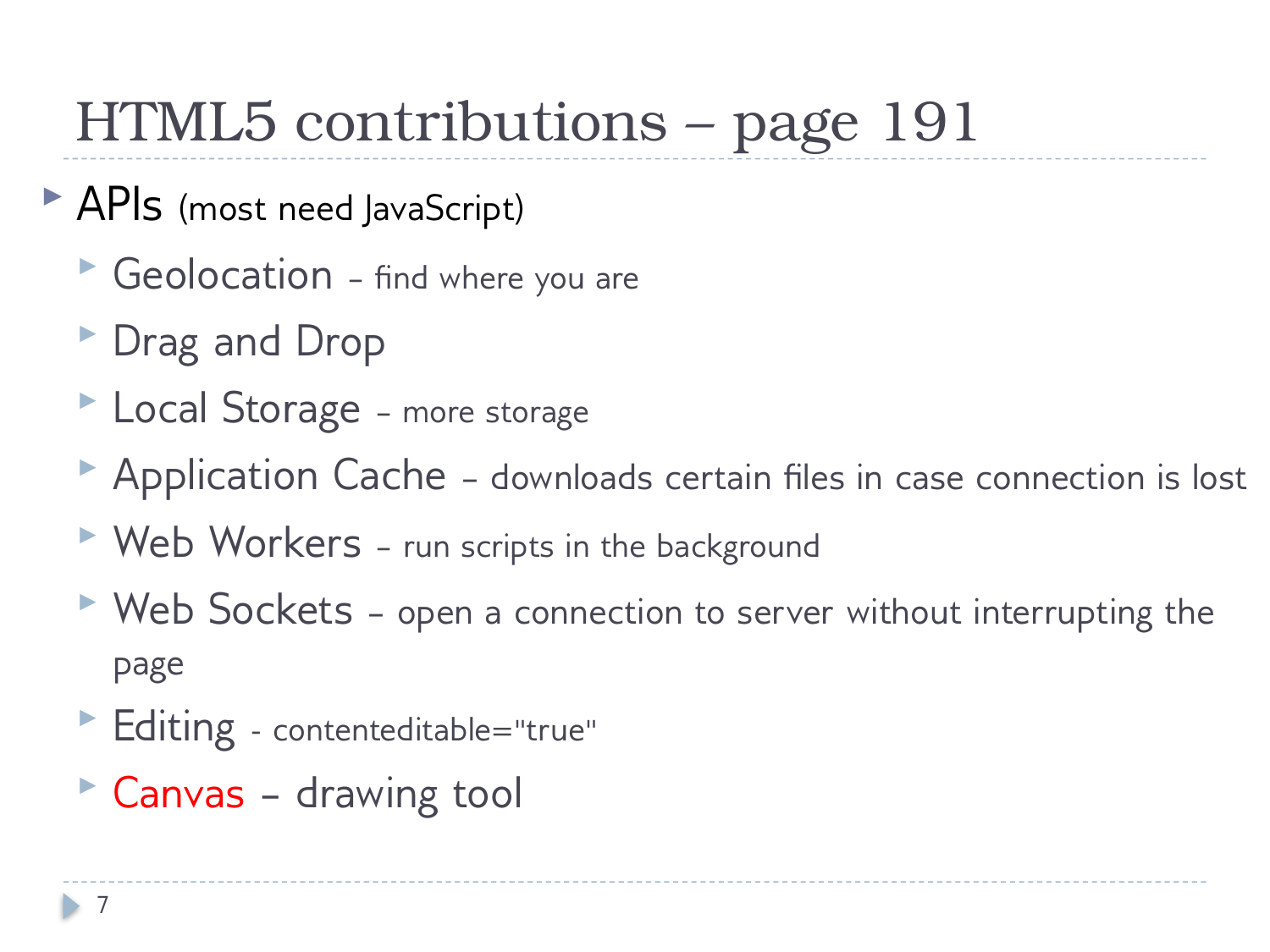

# HTML5 contributions – page 191
APIs (most need JavaScript)
Geolocation – find where you are
Drag and Drop
Local Storage – more storage
Application Cache – downloads certain files in case connection is lost
Web Workers – run scripts in the background
Web Sockets – open a connection to server without interrupting the page
Editing - contenteditable="true"
Canvas – drawing tool

7